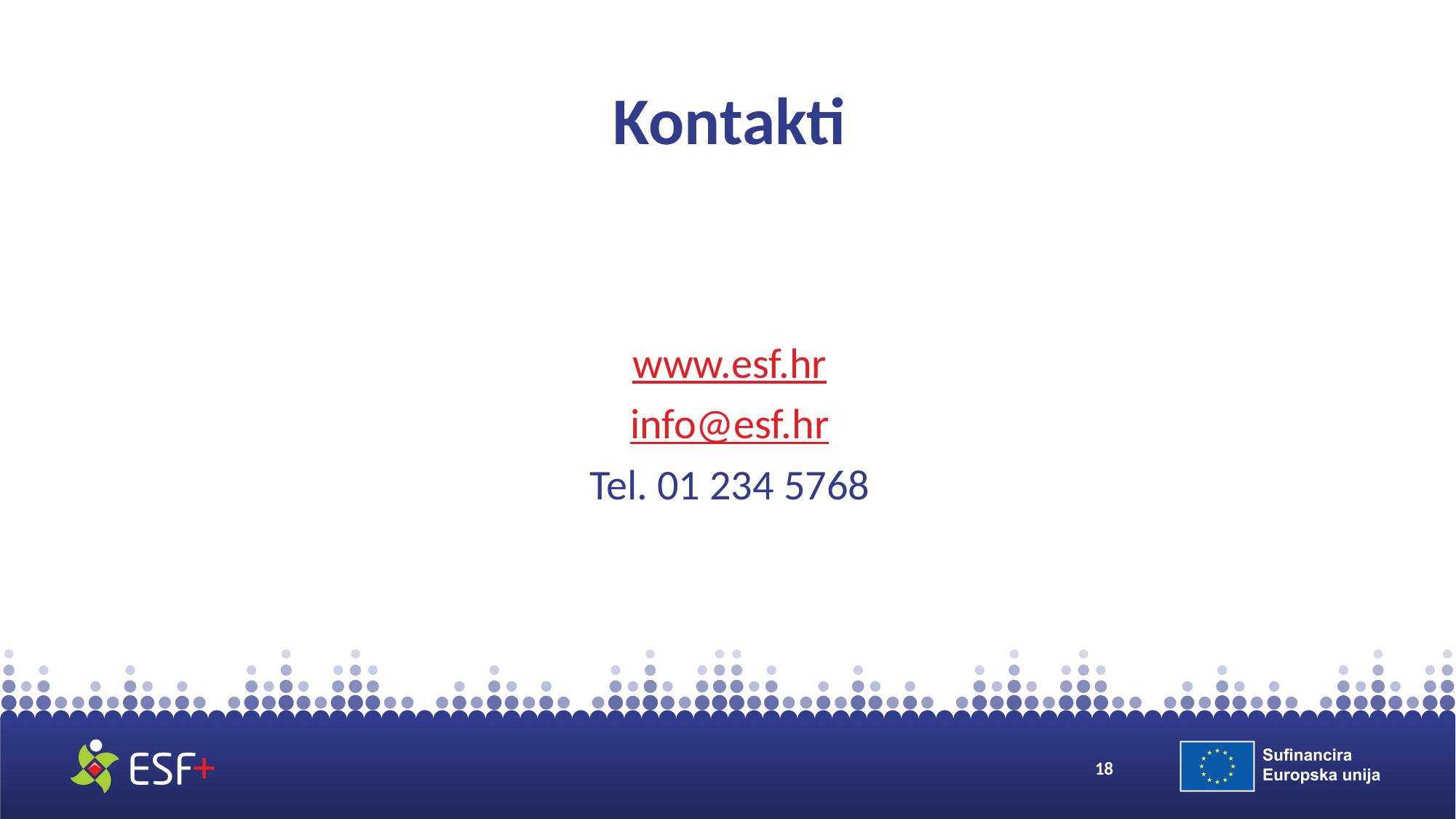

# Kontakti
www.esf.hr
info@esf.hr
Tel. 01 234 5768
18